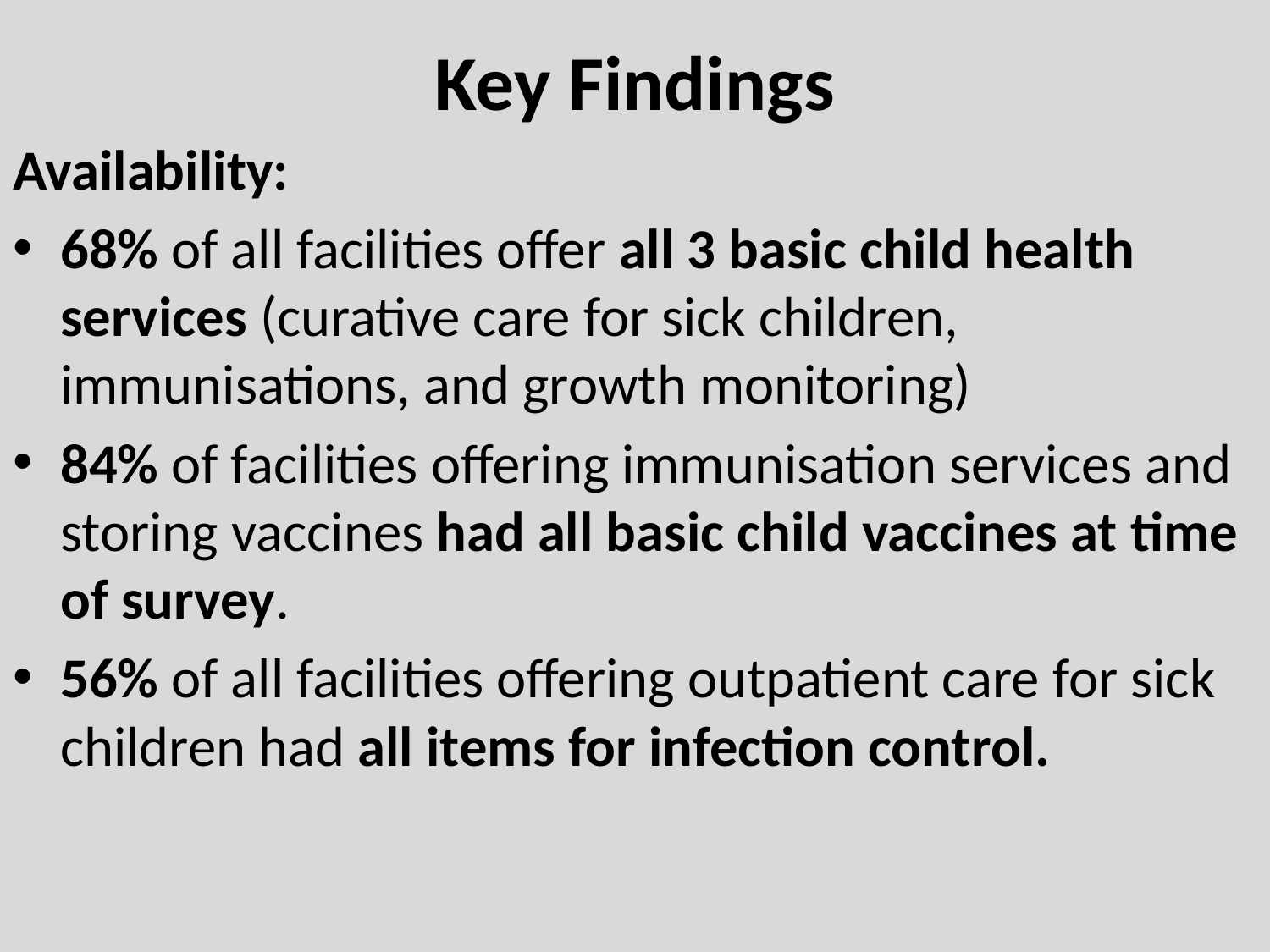

# Key Findings
Availability:
68% of all facilities offer all 3 basic child health services (curative care for sick children, immunisations, and growth monitoring)
84% of facilities offering immunisation services and storing vaccines had all basic child vaccines at time of survey.
56% of all facilities offering outpatient care for sick children had all items for infection control.